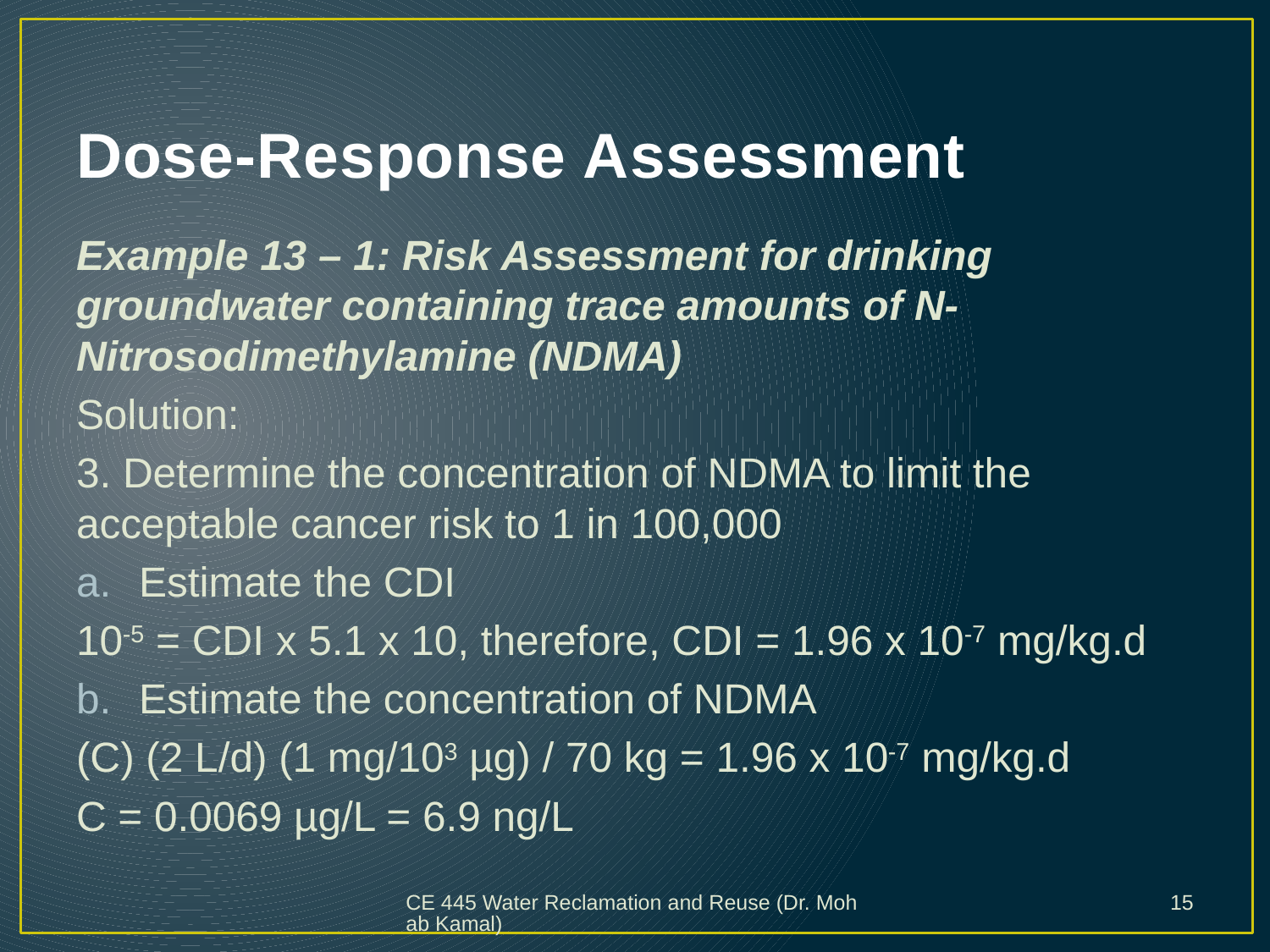

# Dose-Response Assessment
Example 13 – 1: Risk Assessment for drinking groundwater containing trace amounts of N-Nitrosodimethylamine (NDMA)
Solution:
3. Determine the concentration of NDMA to limit the acceptable cancer risk to 1 in 100,000
Estimate the CDI
10-5 = CDI x 5.1 x 10, therefore, CDI = 1.96 x 10-7 mg/kg.d
Estimate the concentration of NDMA
(C) (2 L/d) (1 mg/103 µg) / 70 kg = 1.96 x 10-7 mg/kg.d
C = 0.0069 µg/L = 6.9 ng/L

CE 445 Water Reclamation and Reuse (Dr. Mohab Kamal)
15